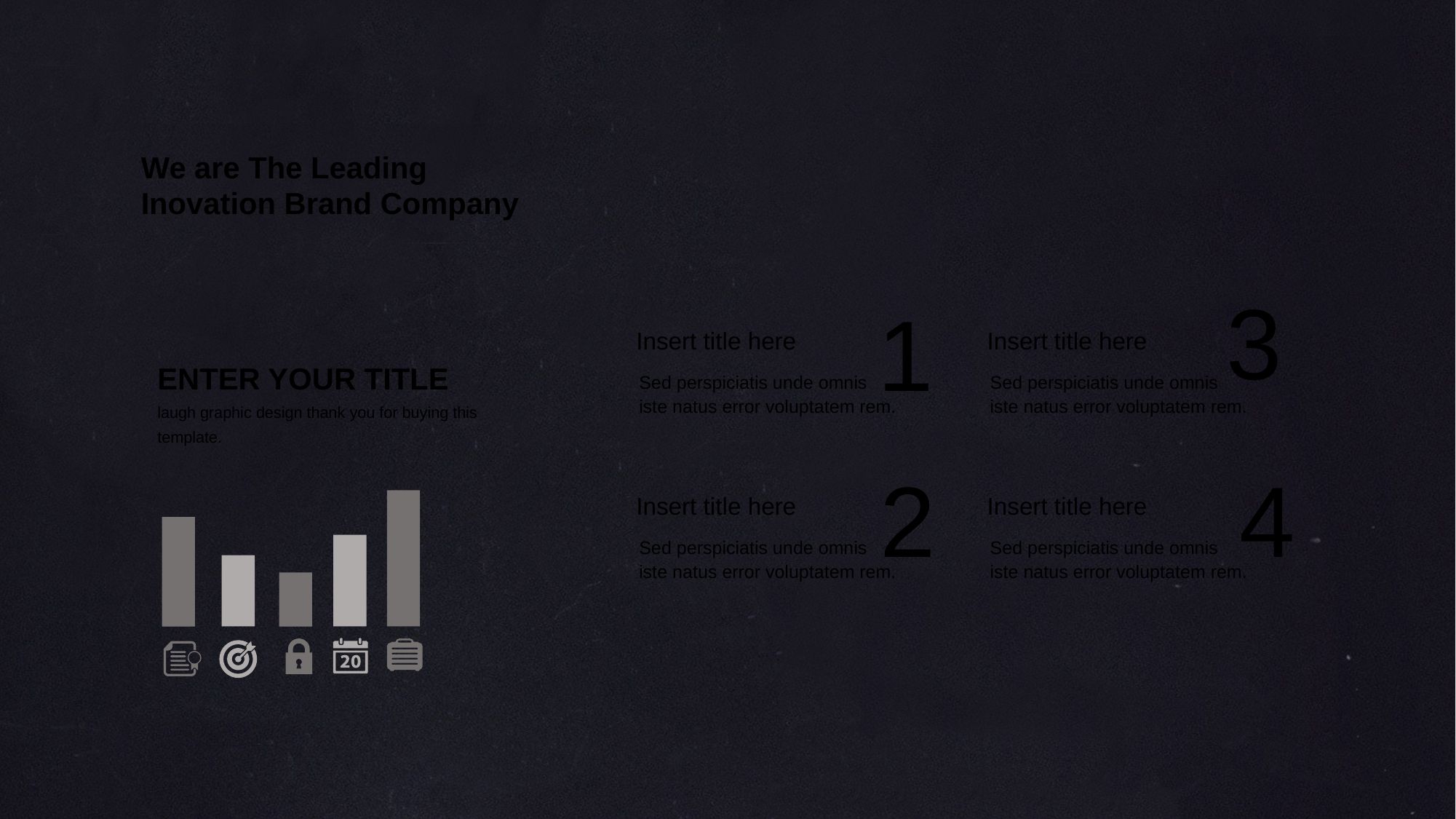

We are The Leading Inovation Brand Company
3
1
Insert title here
Insert title here
ENTER YOUR TITLE
Sed perspiciatis unde omnis iste natus error voluptatem rem.
Sed perspiciatis unde omnis iste natus error voluptatem rem.
laugh graphic design thank you for buying this template.
2
4
Insert title here
Insert title here

Sed perspiciatis unde omnis iste natus error voluptatem rem.
Sed perspiciatis unde omnis iste natus error voluptatem rem.